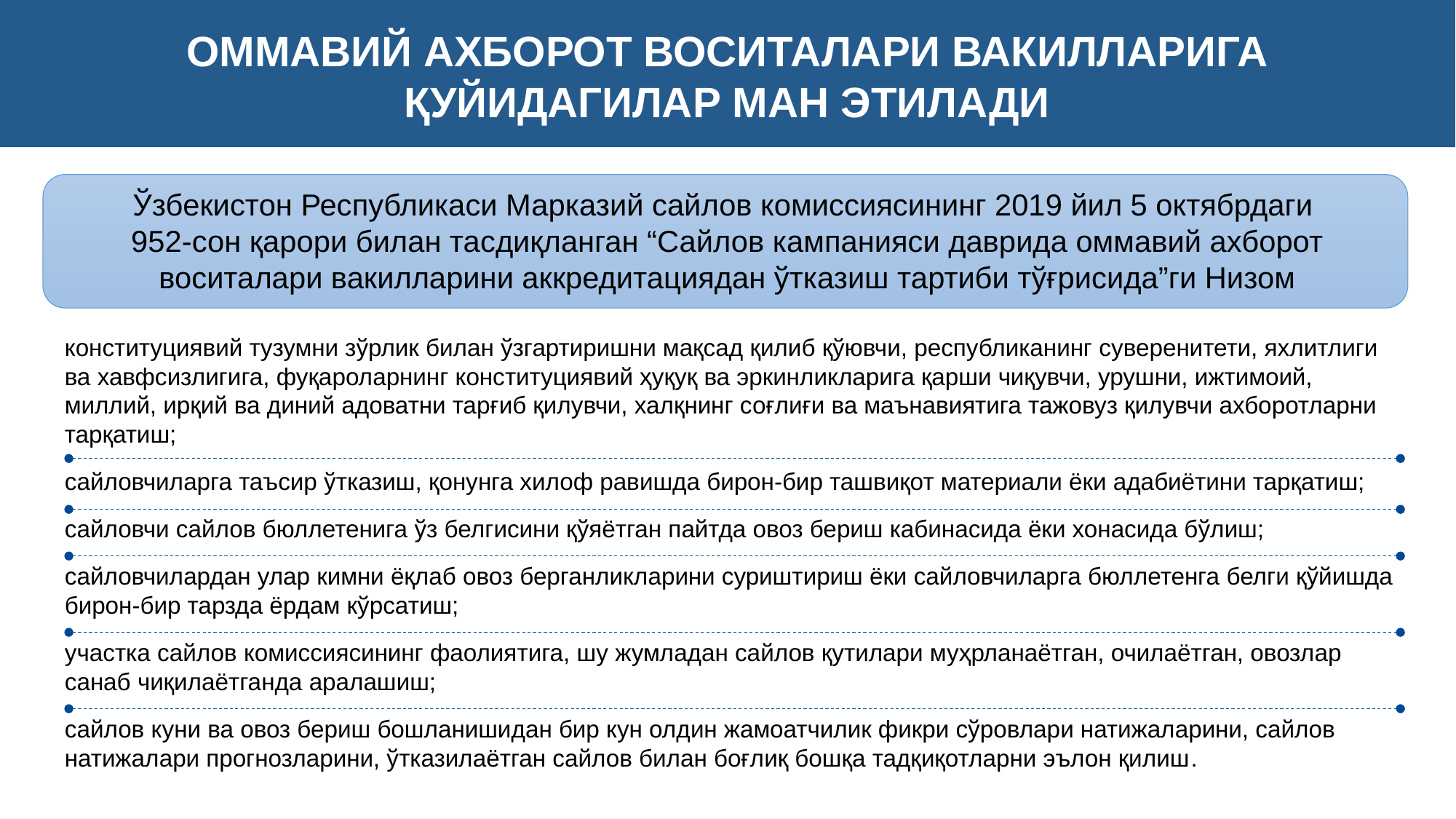

ОММАВИЙ АХБОРОТ ВОСИТАЛАРИ ВАКИЛЛАРИГА ҚУЙИДАГИЛАР МАН ЭТИЛАДИ

Ўзбекистон Республикаси Марказий сайлов комиссиясининг 2019 йил 5 октябрдаги  952-сон қарори билан тасдиқланган “Сайлов кампанияси даврида оммавий ахборот воситалари вакилларини аккредитациядан ўтказиш тартиби тўғрисида”ги Низом
конституциявий тузумни зўрлик билан ўзгартиришни мақсад қилиб қўювчи, республиканинг суверенитети, яхлитлиги ва хавфсизлигига, фуқароларнинг конституциявий ҳуқуқ ва эркинликларига қарши чиқувчи, урушни, ижтимоий, миллий, ирқий ва диний адоватни тарғиб қилувчи, халқнинг соғлиғи ва маънавиятига тажовуз қилувчи ахборотларни тарқатиш;

сайловчиларга таъсир ўтказиш, қонунга хилоф равишда бирон-бир ташвиқот материали ёки адабиётини тарқатиш;

сайловчи сайлов бюллетенига ўз белгисини қўяётган пайтда овоз бериш кабинасида ёки хонасида бўлиш;

сайловчилардан улар кимни ёқлаб овоз берганликларини суриштириш ёки сайловчиларга бюллетенга белги қўйишда бирон-бир тарзда ёрдам кўрсатиш;

участка сайлов комиссиясининг фаолиятига, шу жумладан сайлов қутилари муҳрланаётган, очилаётган, овозлар санаб чиқилаётганда аралашиш;

сайлов куни ва овоз бериш бошланишидан бир кун олдин жамоатчилик фикри сўровлари натижаларини, сайлов натижалари прогнозларини, ўтказилаётган сайлов билан боғлиқ бошқа тадқиқотларни эълон қилиш.